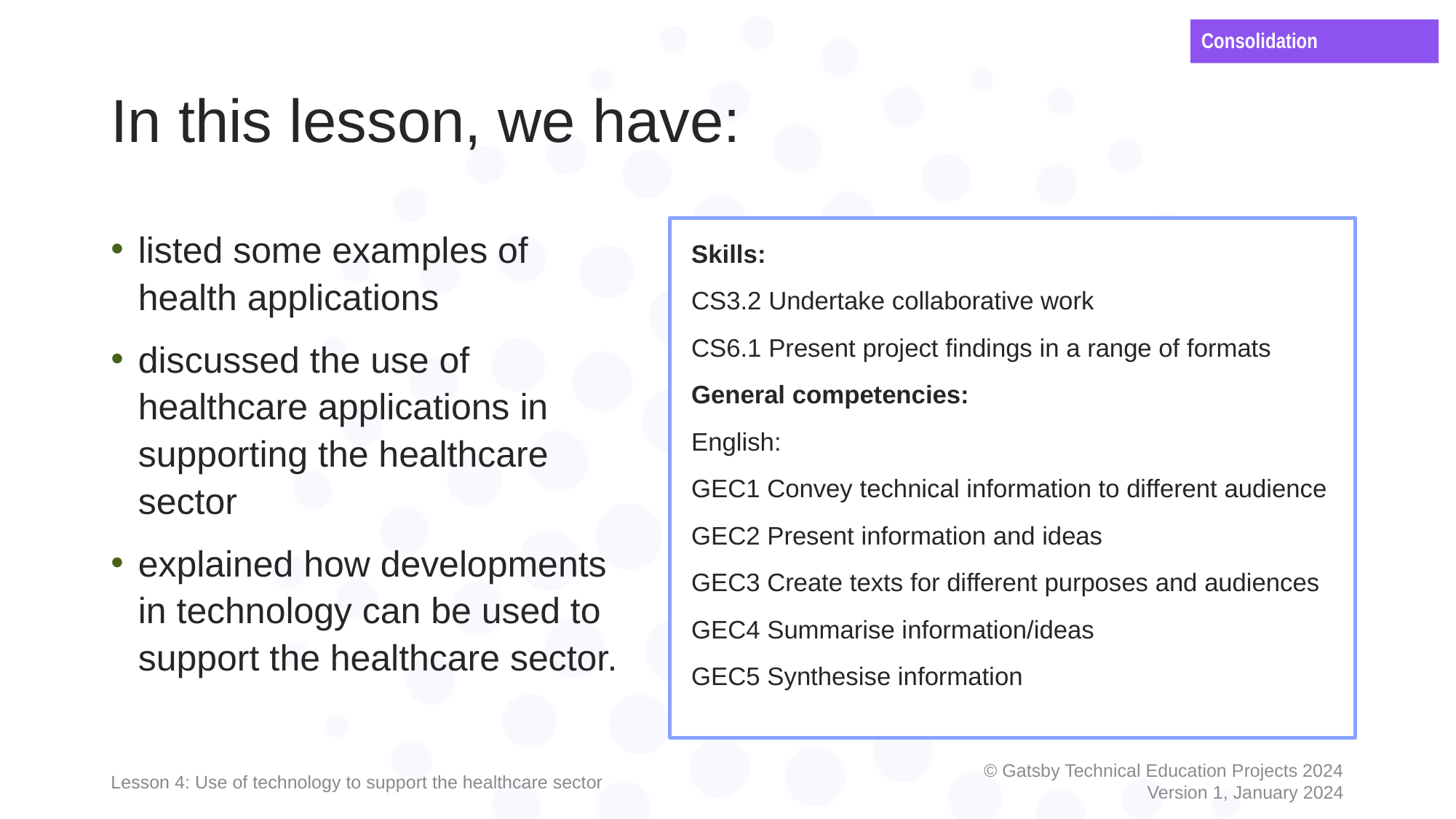

Consolidation
# In this lesson, we have:
listed some examples of health applications
discussed the use of healthcare applications in supporting the healthcare sector
explained how developments in technology can be used to support the healthcare sector.

Skills:
CS3.2 Undertake collaborative work
CS6.1 Present project findings in a range of formats
General competencies:
English:
GEC1 Convey technical information to different audience
GEC2 Present information and ideas
GEC3 Create texts for different purposes and audiences
GEC4 Summarise information/ideas
GEC5 Synthesise information
Lesson 4: Use of technology to support the healthcare sector